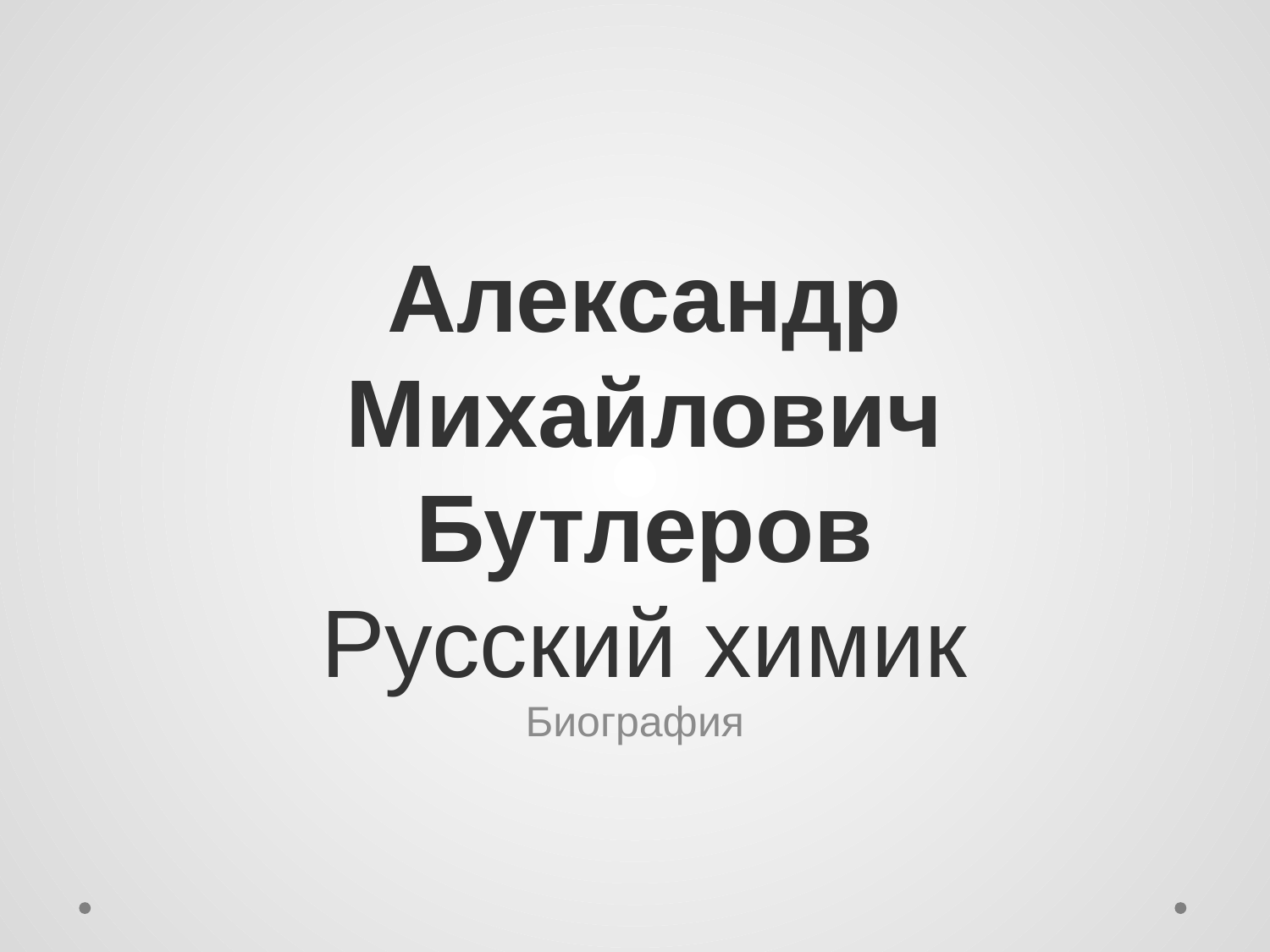

# Александр Михайлович Бутлеров Русский химик
Биография